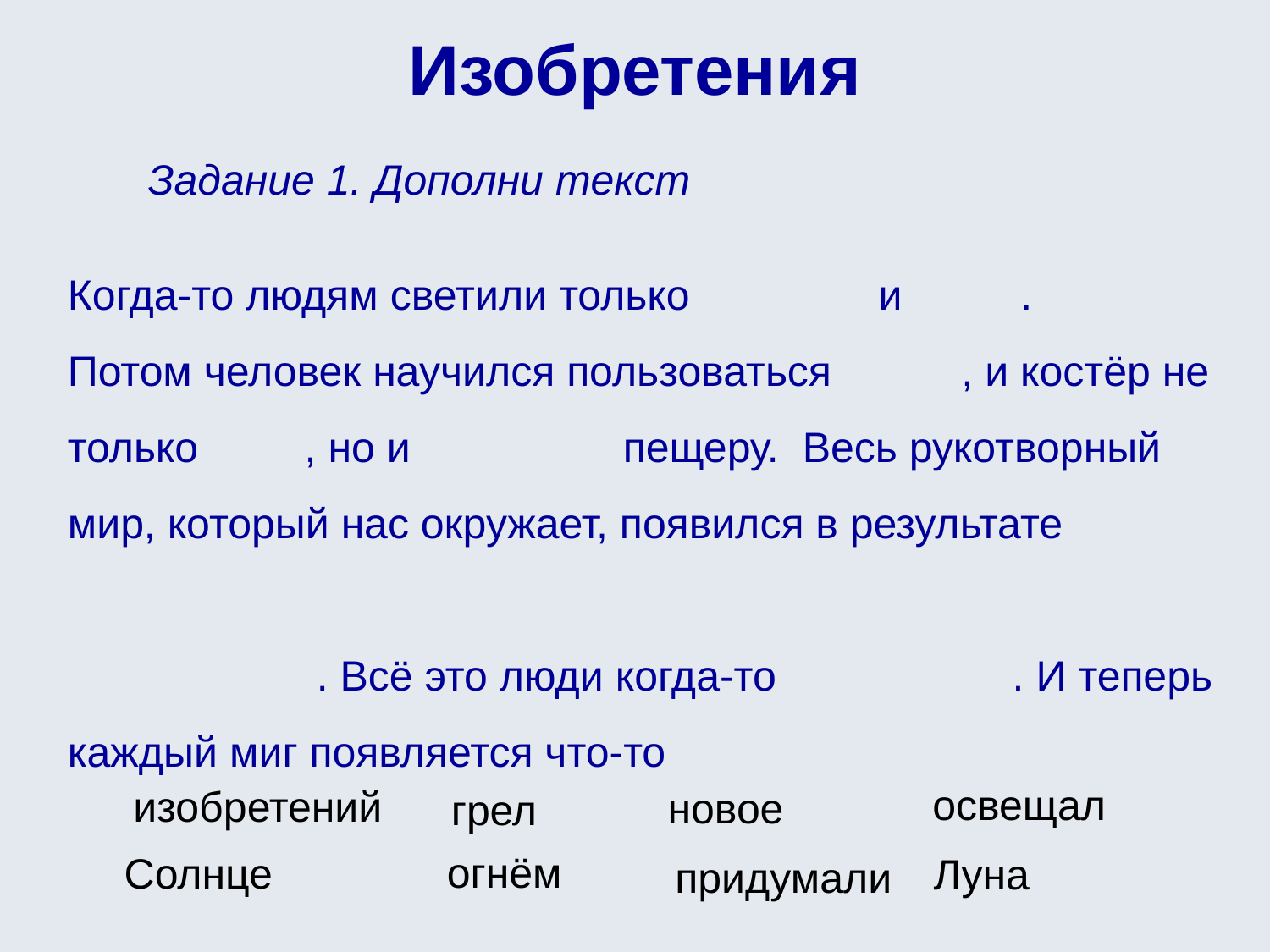

Изобретения
Задание 1. Дополни текст
Когда-то людям светили только                и          .
Потом человек научился пользоваться           , и костёр не только         , но и                  пещеру.  Весь рукотворный мир, который нас окружает, появился в результате
                     . Всё это люди когда-то                    . И теперь каждый миг появляется что-то

освещал
изобретений
новое
грел
огнём
Солнце
Луна
придумали